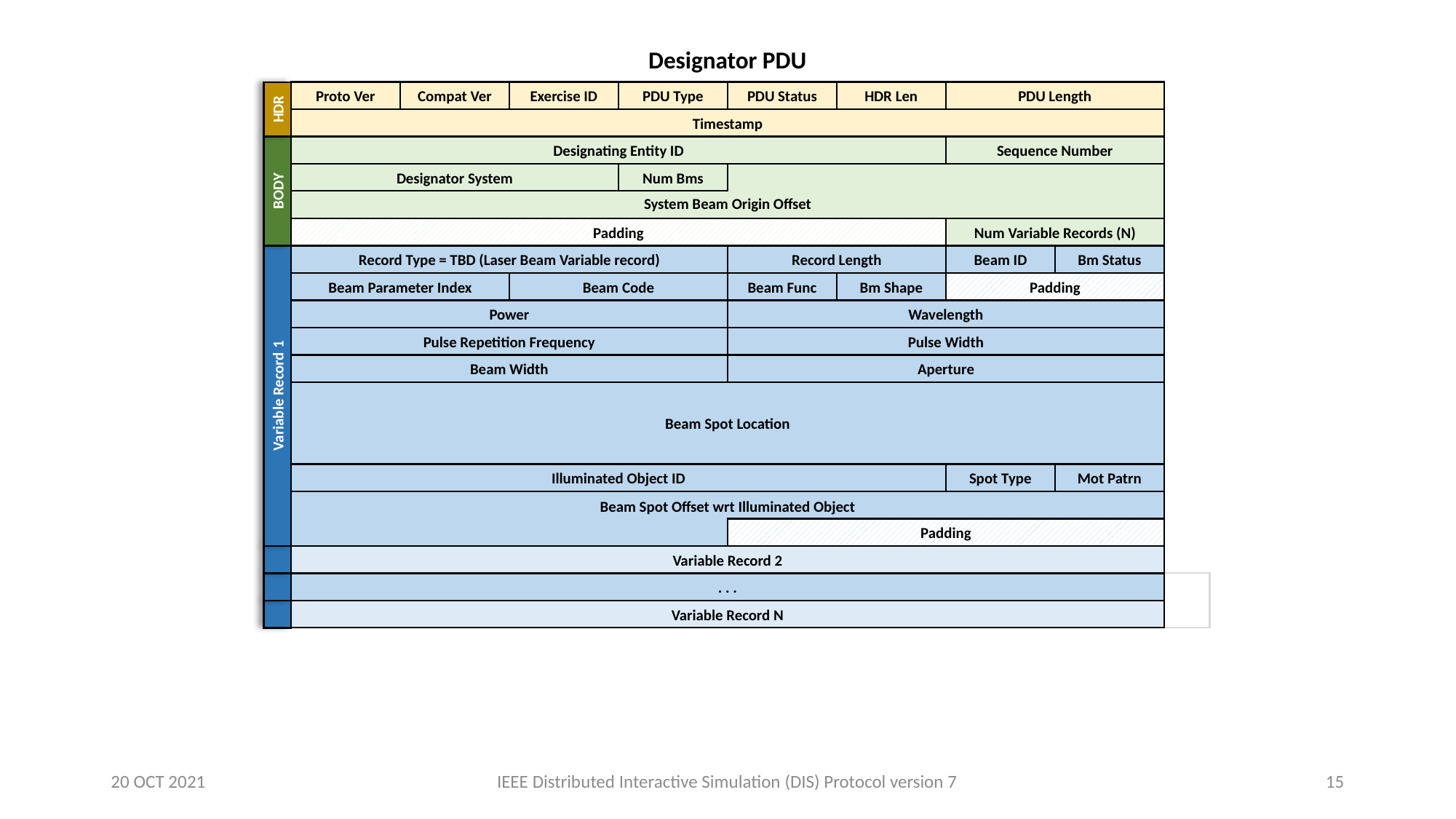

Designator PDU
Proto Ver
Compat Ver
Exercise ID
PDU Type
PDU Status
HDR Len
PDU Length
HDR
Timestamp
Designating Entity ID
Sequence Number
System Beam Origin Offset
Designator System
Num Bms
BODY
Padding
Num Variable Records (N)
Record Type = TBD (Laser Beam Variable record)
Record Length
Beam ID
Bm Status
Beam Parameter Index
Beam Code
Beam Func
Bm Shape
Padding
Power
Wavelength
Pulse Repetition Frequency
Pulse Width
Beam Width
Aperture
Variable Record 1
Beam Spot Location
Illuminated Object ID
Spot Type
Mot Patrn
Beam Spot Offset wrt Illuminated Object
Padding

Variable Record 2

. . .

Variable Record N
20 OCT 2021
IEEE Distributed Interactive Simulation (DIS) Protocol version 7
15